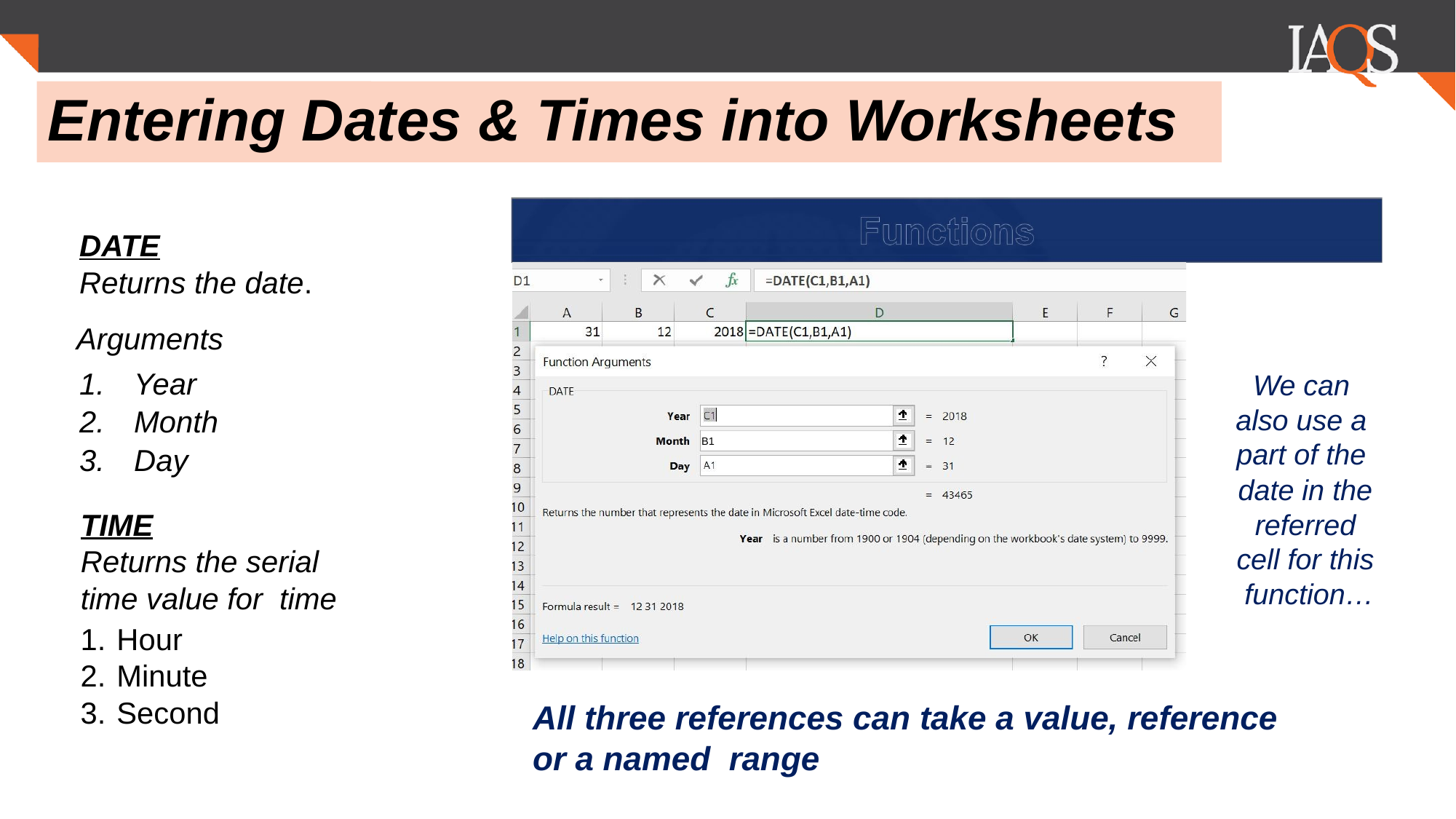

.
# Entering Dates & Times into Worksheets

DATE
Returns the date.

Arguments
Year
Month
Day
We can  also use a  part of the  date in the  referred  cell for this  function…
B1
TIME
Returns the serial time value for  time
Hour
Minute
Second
All three references can take a value, reference or a named  range